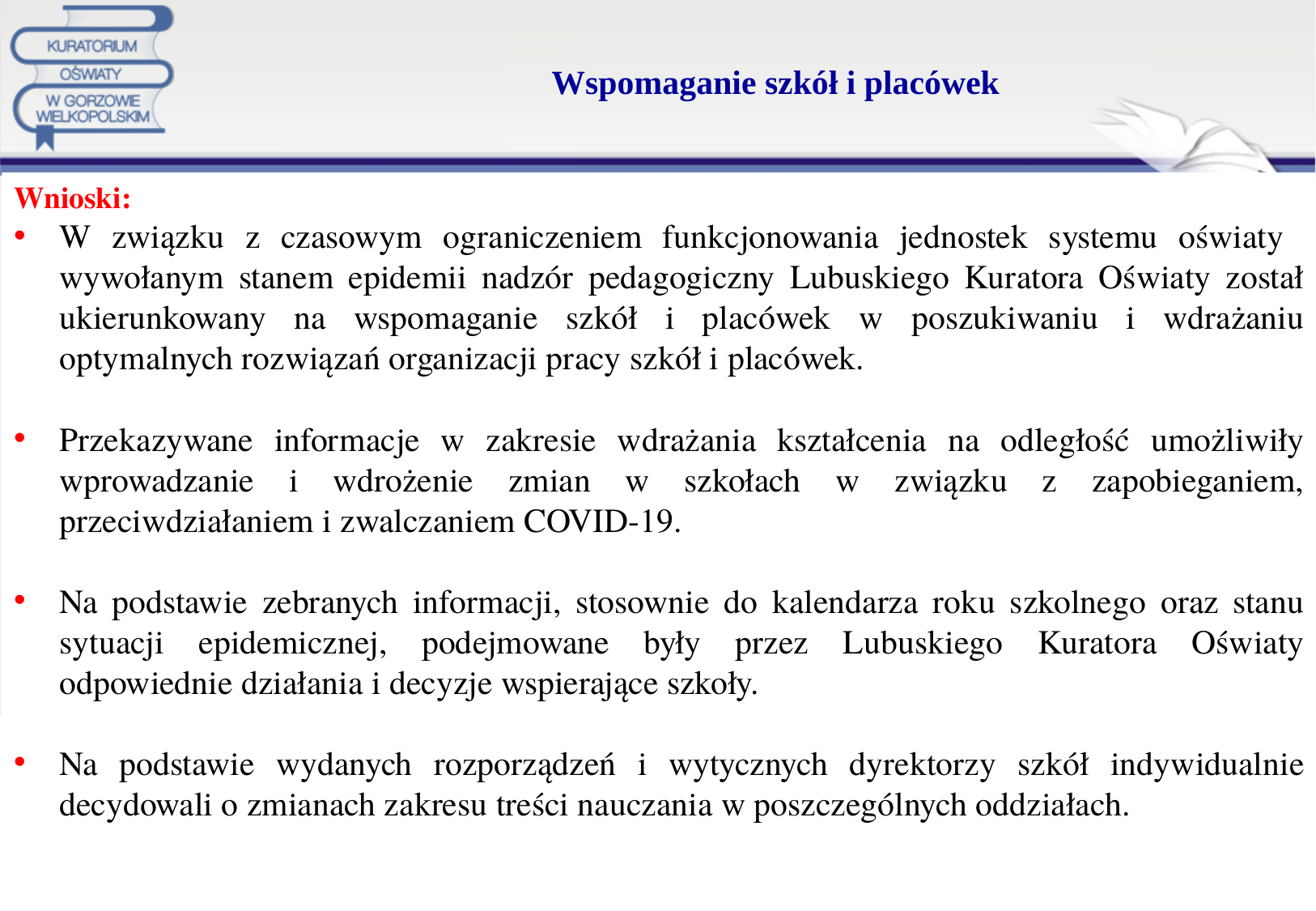

# Wspomaganie szkół i placówek
Wnioski:
W związku z czasowym ograniczeniem funkcjonowania jednostek systemu oświaty  wywołanym stanem epidemii nadzór pedagogiczny Lubuskiego Kuratora Oświaty został ukierunkowany na wspomaganie szkół i placówek w poszukiwaniu i wdrażaniu optymalnych rozwiązań organizacji pracy szkół i placówek.

Przekazywane informacje w zakresie wdrażania kształcenia na odległość umożliwiły wprowadzanie i wdrożenie zmian w szkołach w związku z zapobieganiem, przeciwdziałaniem i zwalczaniem COVID-19.

Na podstawie zebranych informacji, stosownie do kalendarza roku szkolnego oraz stanu sytuacji epidemicznej, podejmowane były przez Lubuskiego Kuratora Oświaty odpowiednie działania i decyzje wspierające szkoły.

Na podstawie wydanych rozporządzeń i wytycznych dyrektorzy szkół indywidualnie decydowali o zmianach zakresu treści nauczania w poszczególnych oddziałach.

53